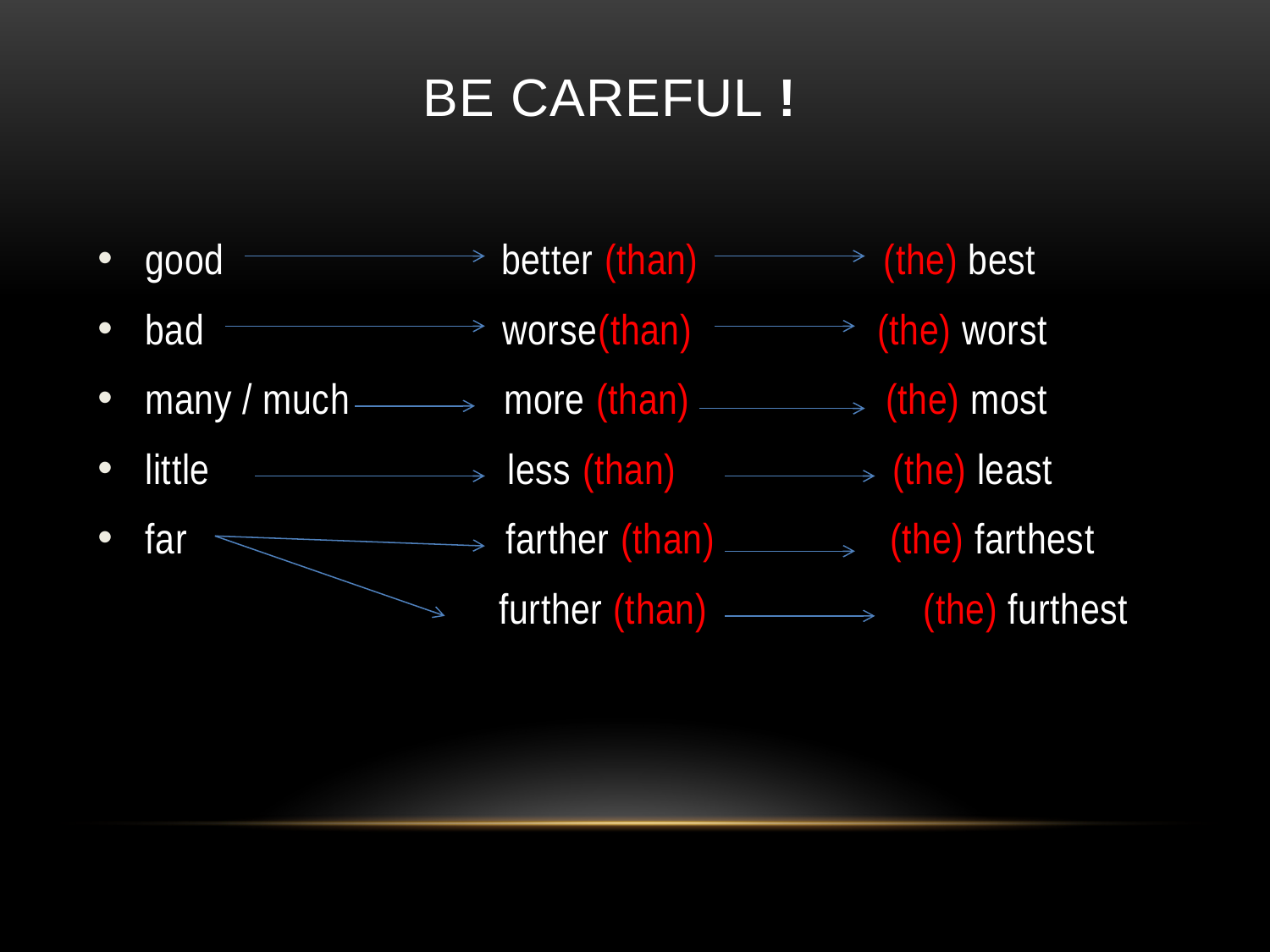

# Be careful !
good                           better (than)                  (the) best
bad                             worse(than)                  (the) worst
many / much               more (than)                   (the) most
little                             less (than)                     (the) least
far                               farther (than)                 (the) farthest
                                       further (than)                     (the) furthest